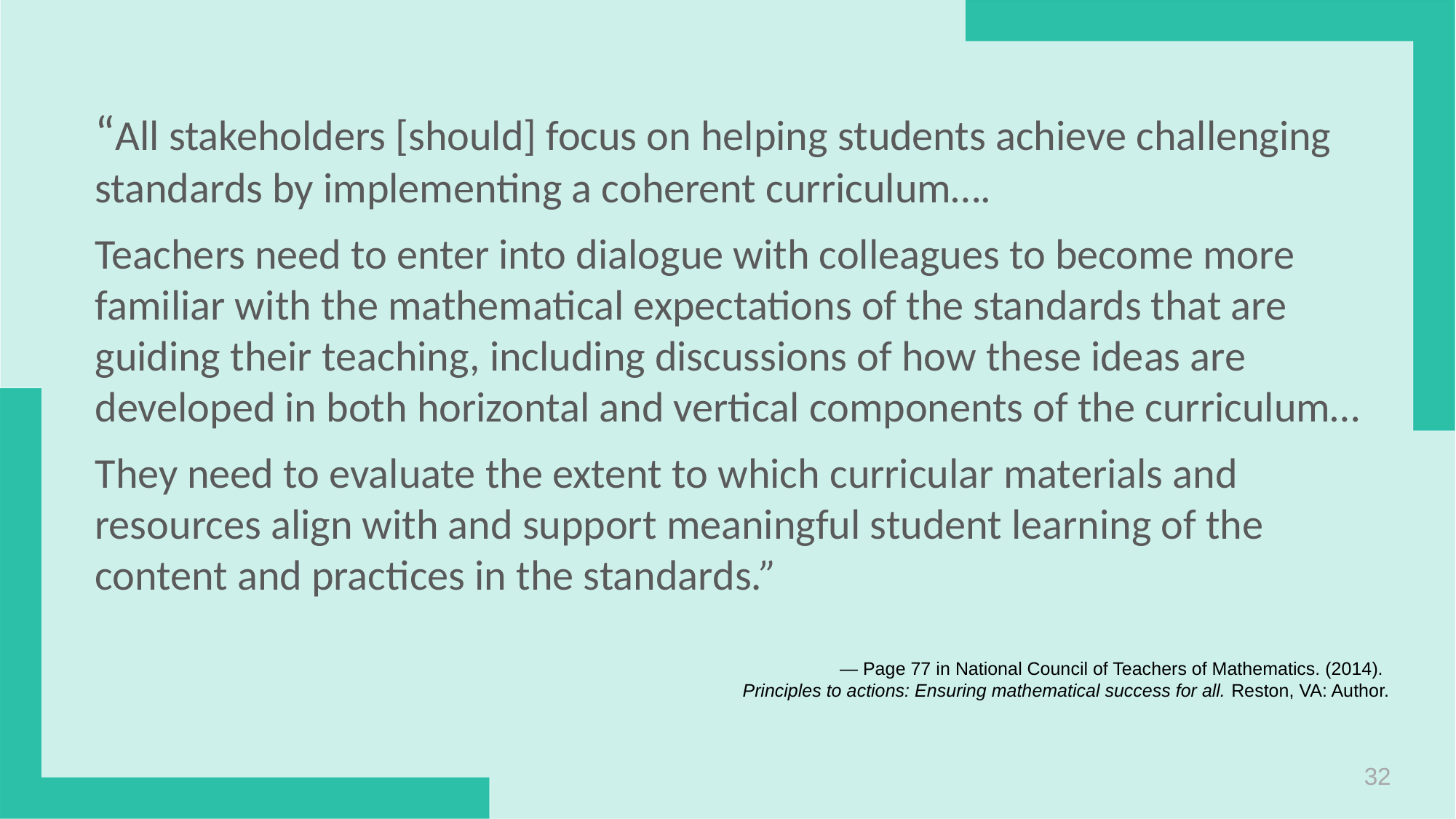

“All stakeholders [should] focus on helping students achieve challenging standards by implementing a coherent curriculum….
Teachers need to enter into dialogue with colleagues to become more familiar with the mathematical expectations of the standards that are guiding their teaching, including discussions of how these ideas are developed in both horizontal and vertical components of the curriculum…
They need to evaluate the extent to which curricular materials and resources align with and support meaningful student learning of the content and practices in the standards.”

— Page 77 in National Council of Teachers of Mathematics. (2014).
Principles to actions: Ensuring mathematical success for all. Reston, VA: Author.
32